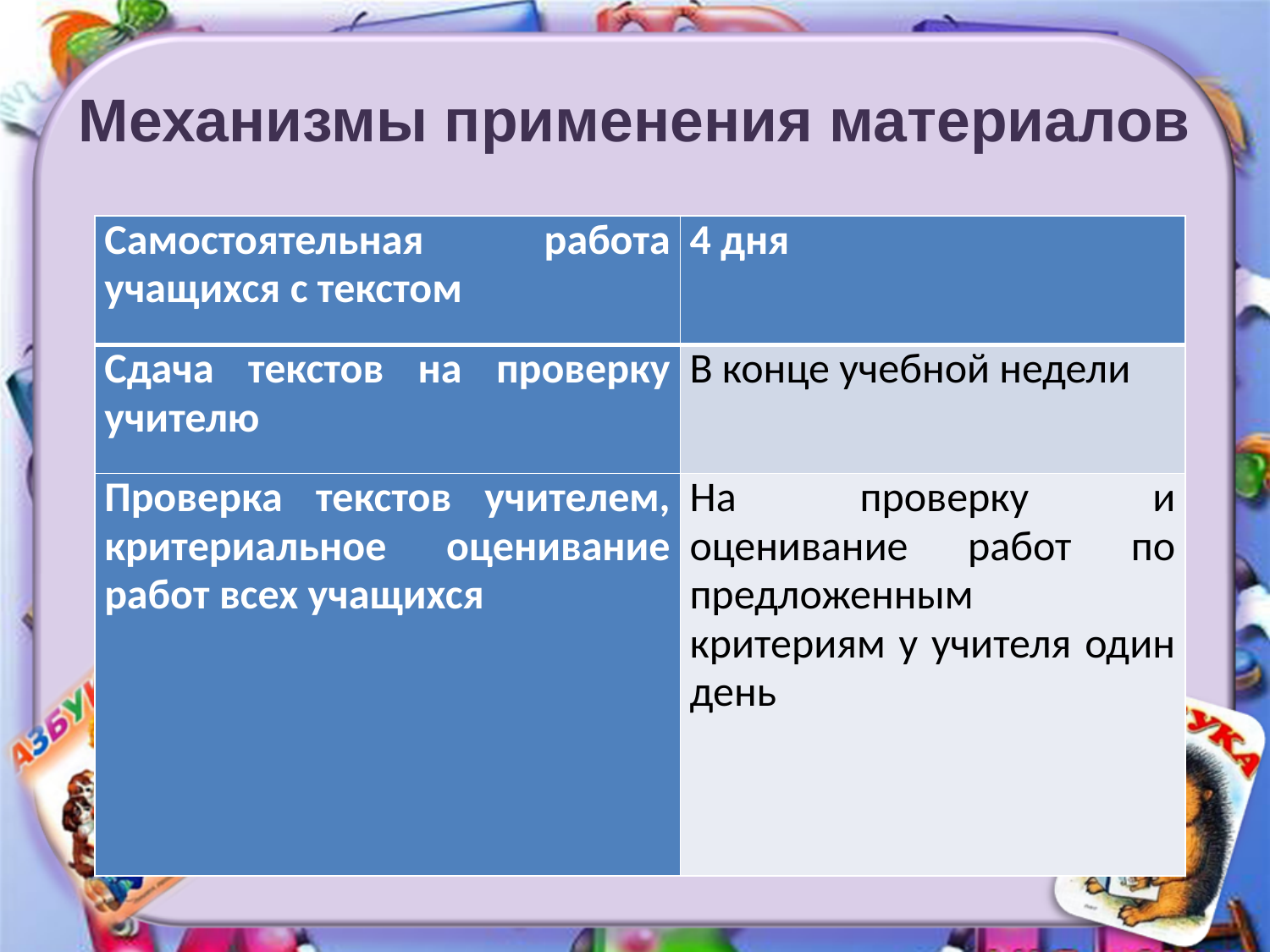

# Механизмы применения материалов
| Самостоятельная работа учащихся с текстом | 4 дня |
| --- | --- |
| Сдача текстов на проверку учителю | В конце учебной недели |
| Проверка текстов учителем, критериальное оценивание работ всех учащихся | На проверку и оценивание работ по предложенным критериям у учителя один день |